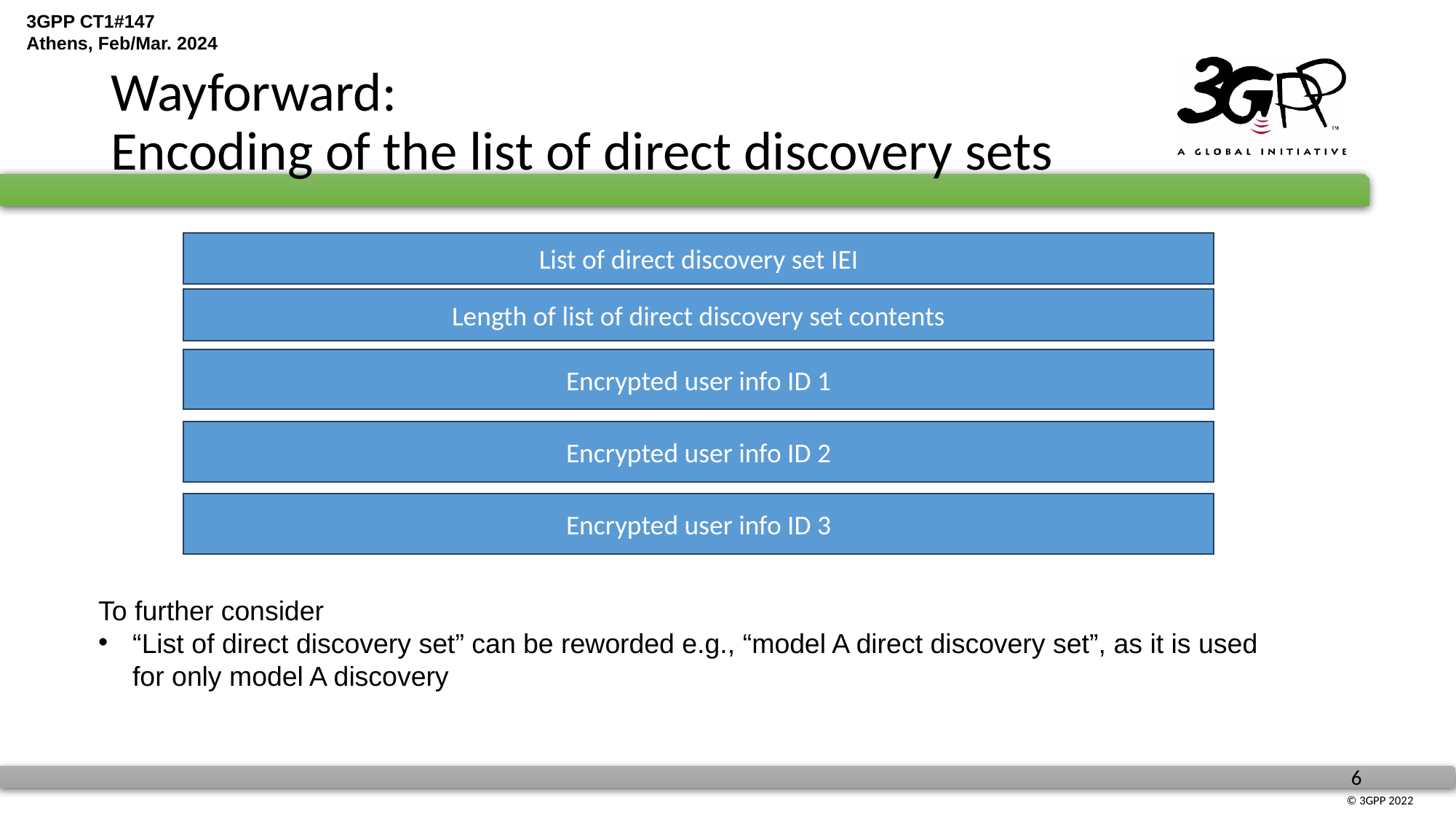

# Wayforward: Encoding of the list of direct discovery sets
List of direct discovery set IEI
Length of list of direct discovery set contents
Encrypted user info ID 1
Encrypted user info ID 2
Encrypted user info ID 3
To further consider
“List of direct discovery set” can be reworded e.g., “model A direct discovery set”, as it is used for only model A discovery